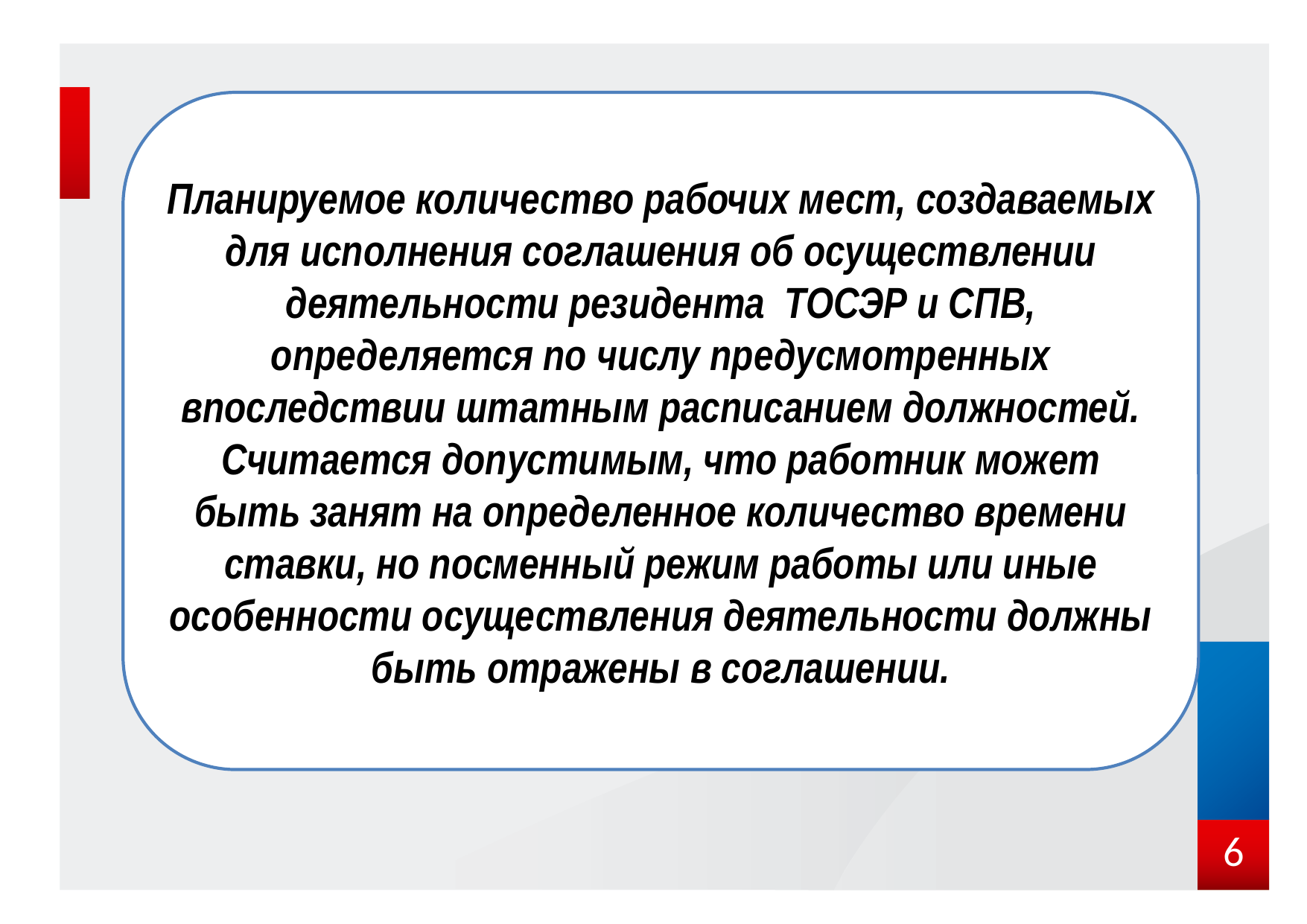

Планируемое количество рабочих мест, создаваемых для исполнения соглашения об осуществлении деятельности резидента  ТОСЭР и СПВ, определяется по числу предусмотренных впоследствии штатным расписанием должностей. Считается допустимым, что работник может быть занят на определенное количество времени ставки, но посменный режим работы или иные особенности осуществления деятельности должны быть отражены в соглашении.
6